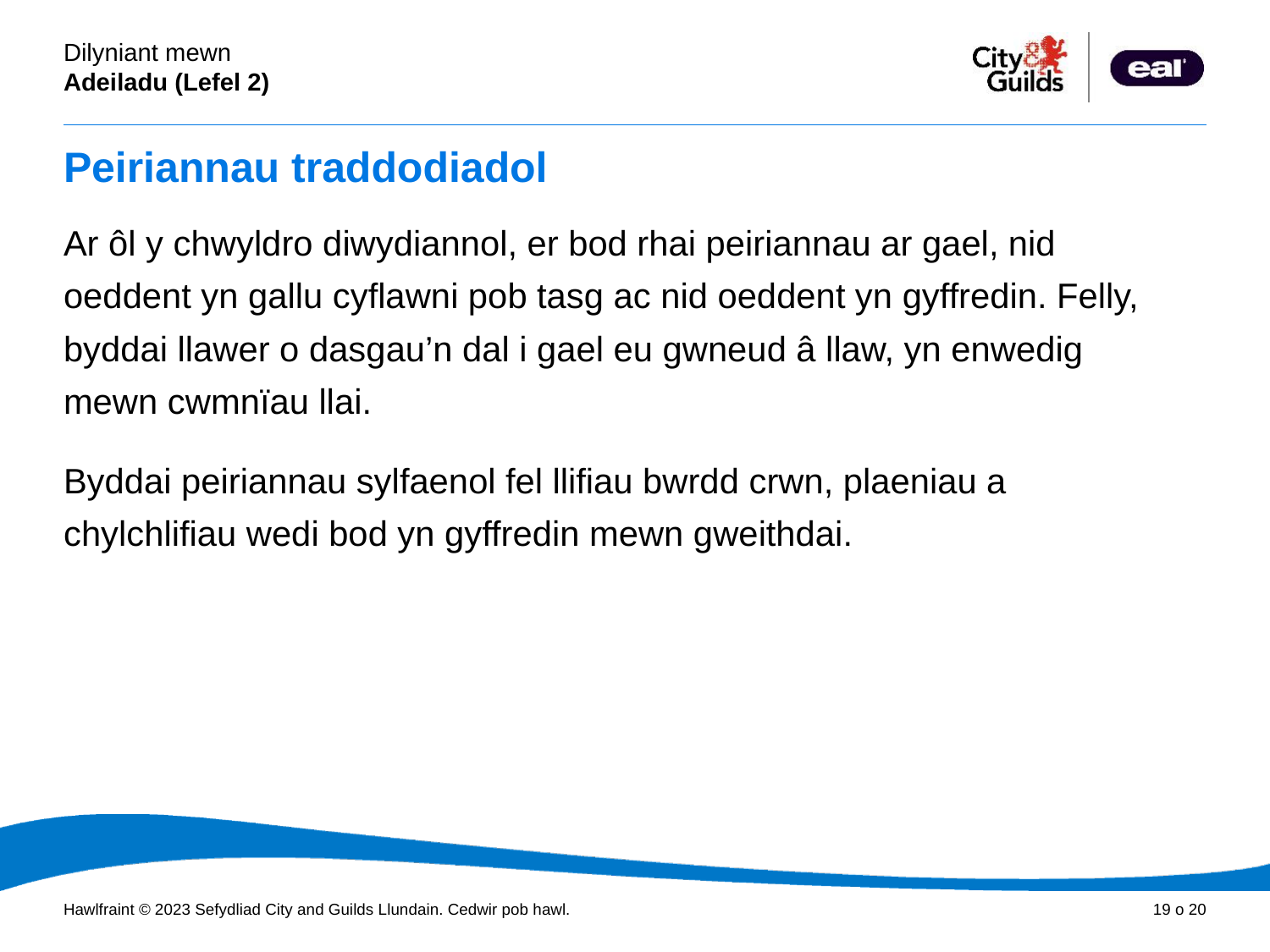

# Peiriannau traddodiadol
Ar ôl y chwyldro diwydiannol, er bod rhai peiriannau ar gael, nid oeddent yn gallu cyflawni pob tasg ac nid oeddent yn gyffredin. Felly, byddai llawer o dasgau’n dal i gael eu gwneud â llaw, yn enwedig mewn cwmnïau llai.
Byddai peiriannau sylfaenol fel llifiau bwrdd crwn, plaeniau a chylchlifiau wedi bod yn gyffredin mewn gweithdai.